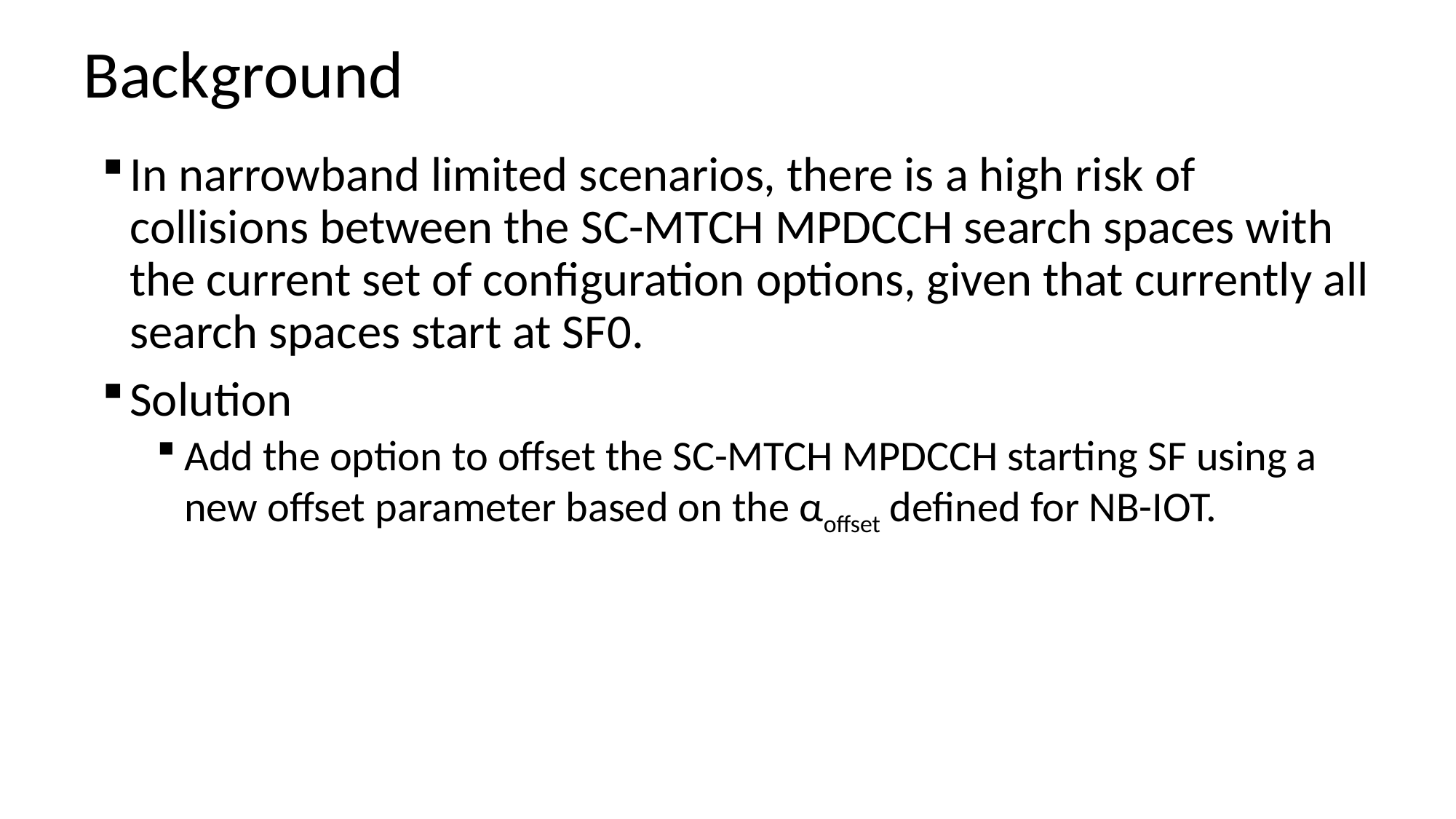

# Background
In narrowband limited scenarios, there is a high risk of collisions between the SC-MTCH MPDCCH search spaces with the current set of configuration options, given that currently all search spaces start at SF0.
Solution
Add the option to offset the SC-MTCH MPDCCH starting SF using a new offset parameter based on the αoffset defined for NB-IOT.